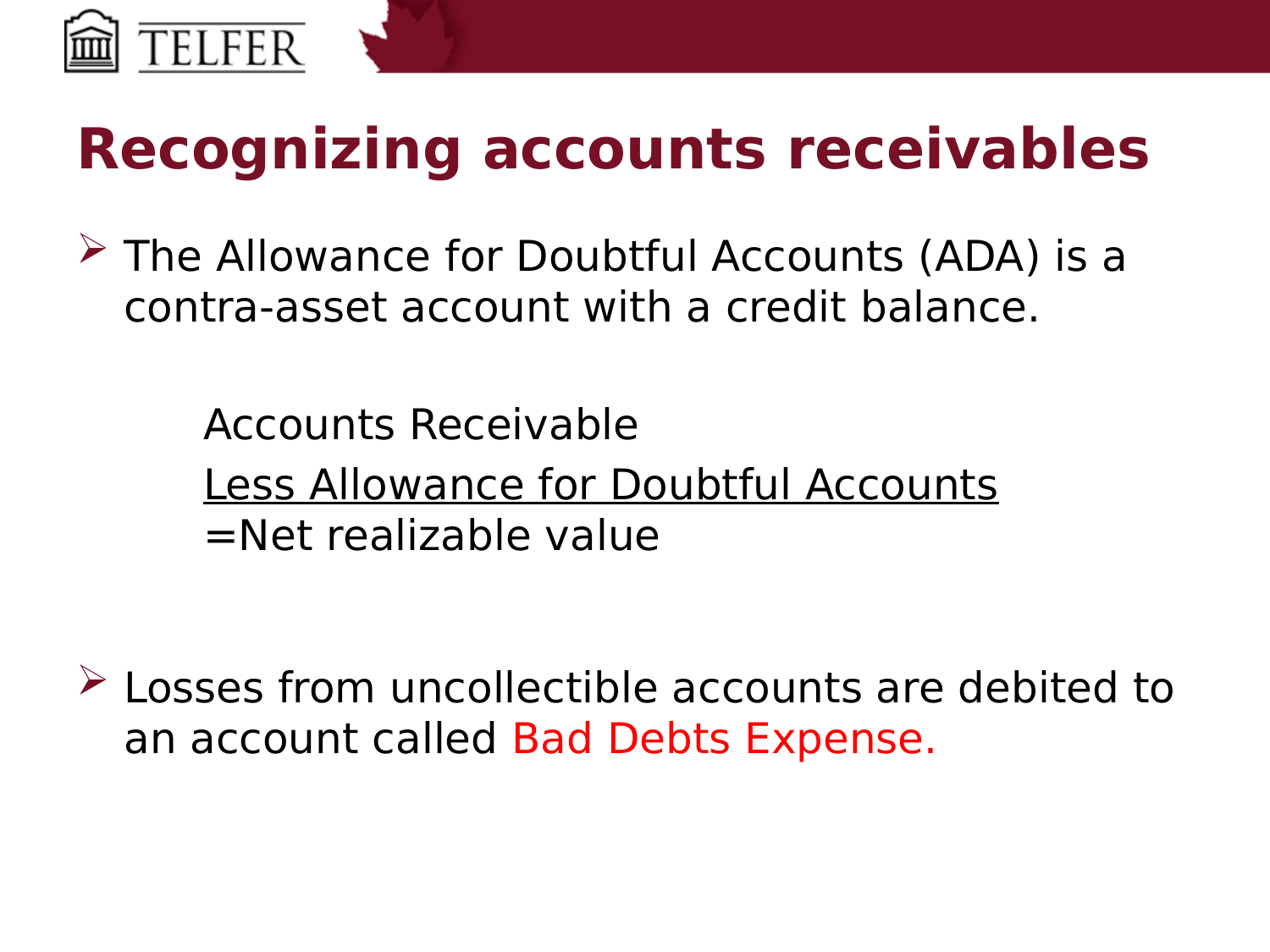

# Recognizing accounts receivables
The Allowance for Doubtful Accounts (ADA) is a contra-asset account with a credit balance.

	Accounts Receivable
	Less Allowance for Doubtful Accounts
	=Net realizable value

Losses from uncollectible accounts are debited to an account called Bad Debts Expense.